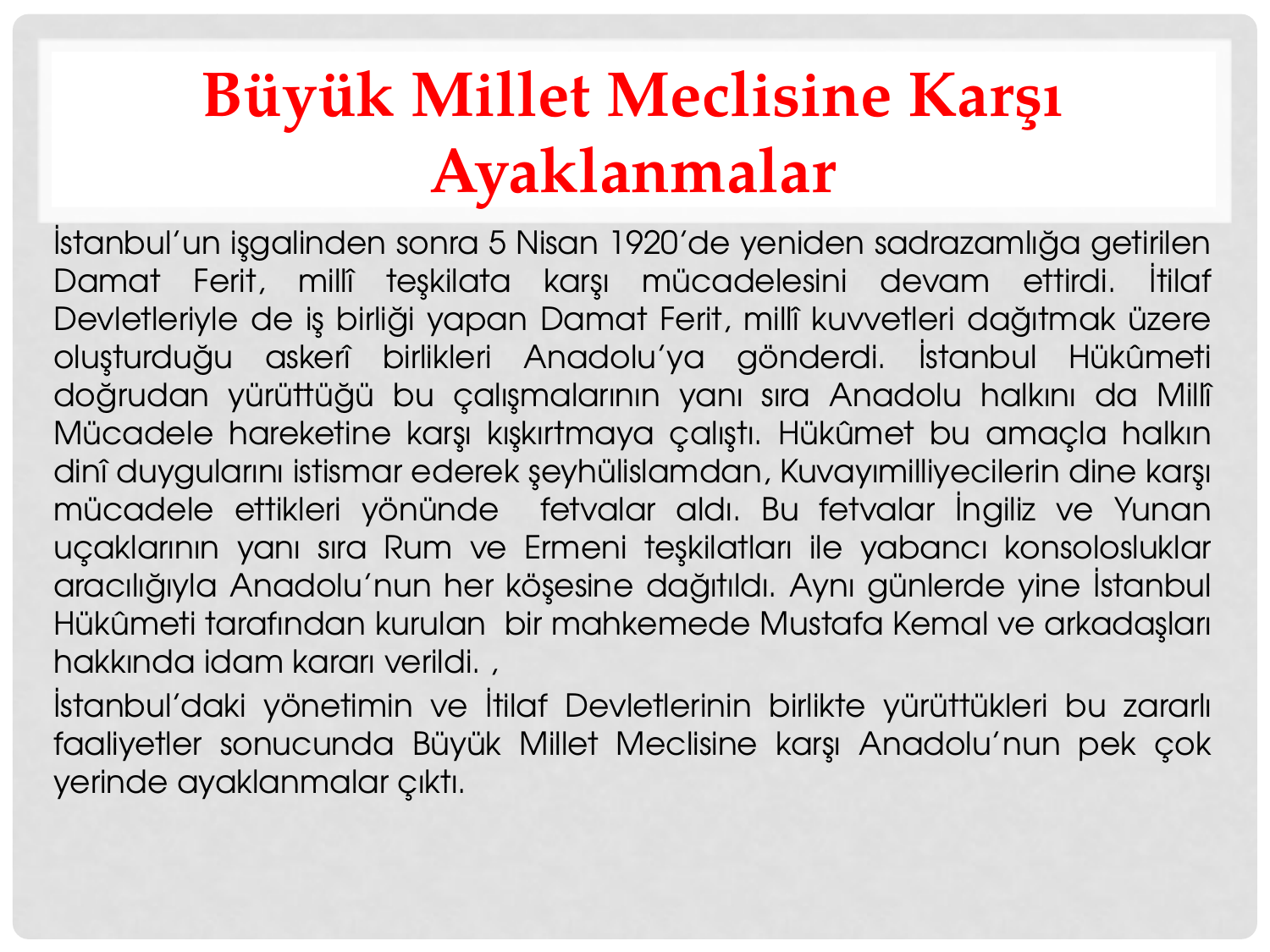

# Büyük Millet Meclisine Karşı Ayaklanmalar
İstanbul’un işgalinden sonra 5 Nisan 1920’de yeniden sadrazamlığa getirilen Damat Ferit, millî teşkilata karşı mücadelesini devam ettirdi. İtilaf Devletleriyle de iş birliği yapan Damat Ferit, millî kuvvetleri dağıtmak üzere oluşturduğu askerî birlikleri Anadolu’ya gönderdi. İstanbul Hükûmeti doğrudan yürüttüğü bu çalışmalarının yanı sıra Anadolu halkını da Millî Mücadele hareketine karşı kışkırtmaya çalıştı. Hükûmet bu amaçla halkın dinî duygularını istismar ederek şeyhülislamdan, Kuvayımilliyecilerin dine karşı mücadele ettikleri yönünde  fetvalar aldı. Bu fetvalar İngiliz ve Yunan uçaklarının yanı sıra Rum ve Ermeni teşkilatları ile yabancı konsolosluklar aracılığıyla Anadolu’nun her köşesine dağıtıldı. Aynı günlerde yine İstanbul Hükûmeti tarafından kurulan  bir mahkemede Mustafa Kemal ve arkadaşları hakkında idam kararı verildi. ,
İstanbul’daki yönetimin ve İtilaf Devletlerinin birlikte yürüttükleri bu zararlı faaliyetler sonucunda Büyük Millet Meclisine karşı Anadolu’nun pek çok yerinde ayaklanmalar çıktı.